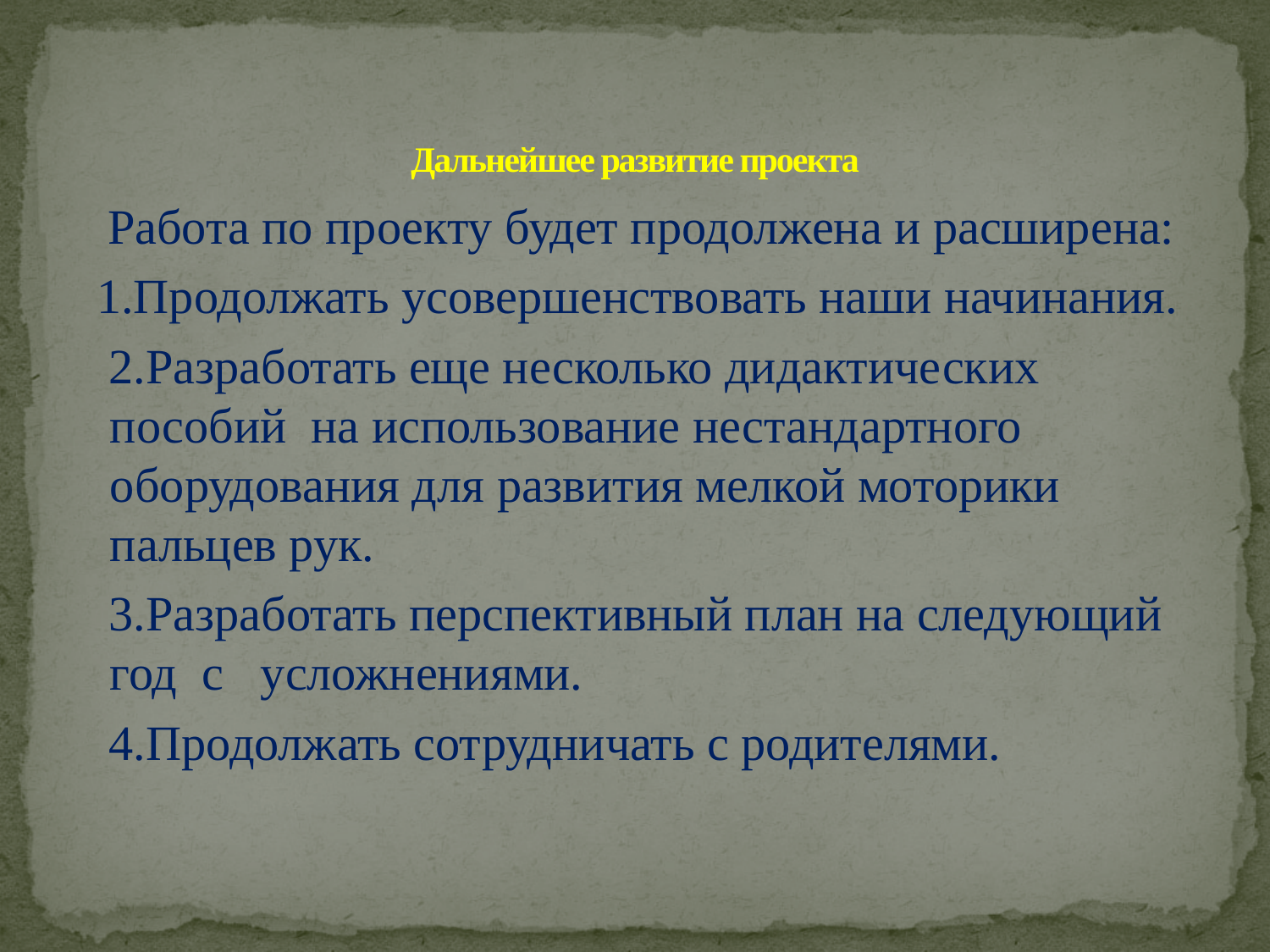

# Дальнейшее развитие проекта
   Работа по проекту будет продолжена и расширена:
  1.Продолжать усовершенствовать наши начинания.
   2.Разработать еще несколько дидактических пособий  на использование нестандартного оборудования для развития мелкой моторики пальцев рук.
   3.Разработать перспективный план на следующий год  с   усложнениями.
   4.Продолжать сотрудничать с родителями.